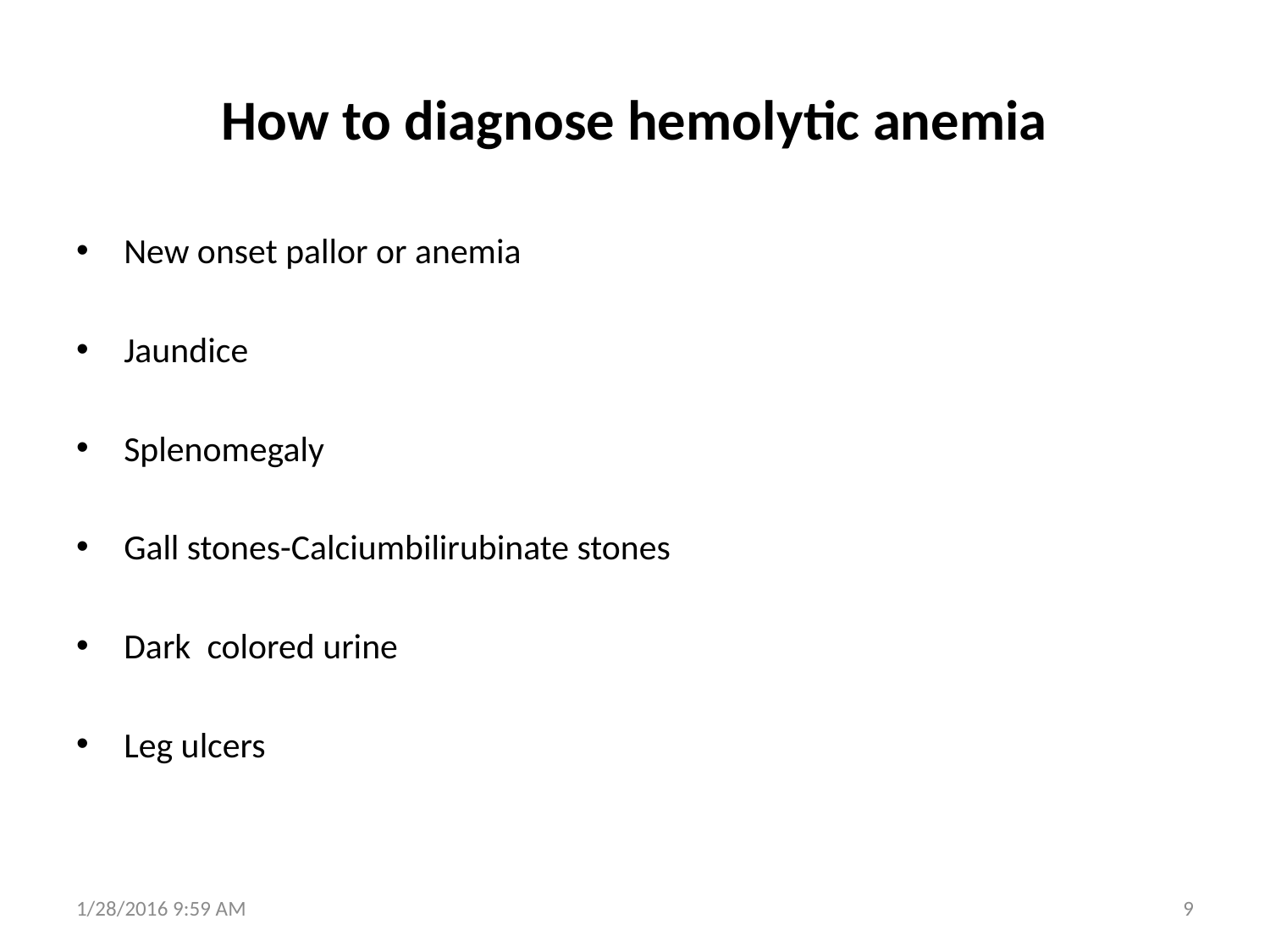

# How to diagnose hemolytic anemia
New onset pallor or anemia

Jaundice

Splenomegaly

Gall stones-Calciumbilirubinate stones

Dark  colored urine

Leg ulcers

1/28/2016 9:59 AM
9